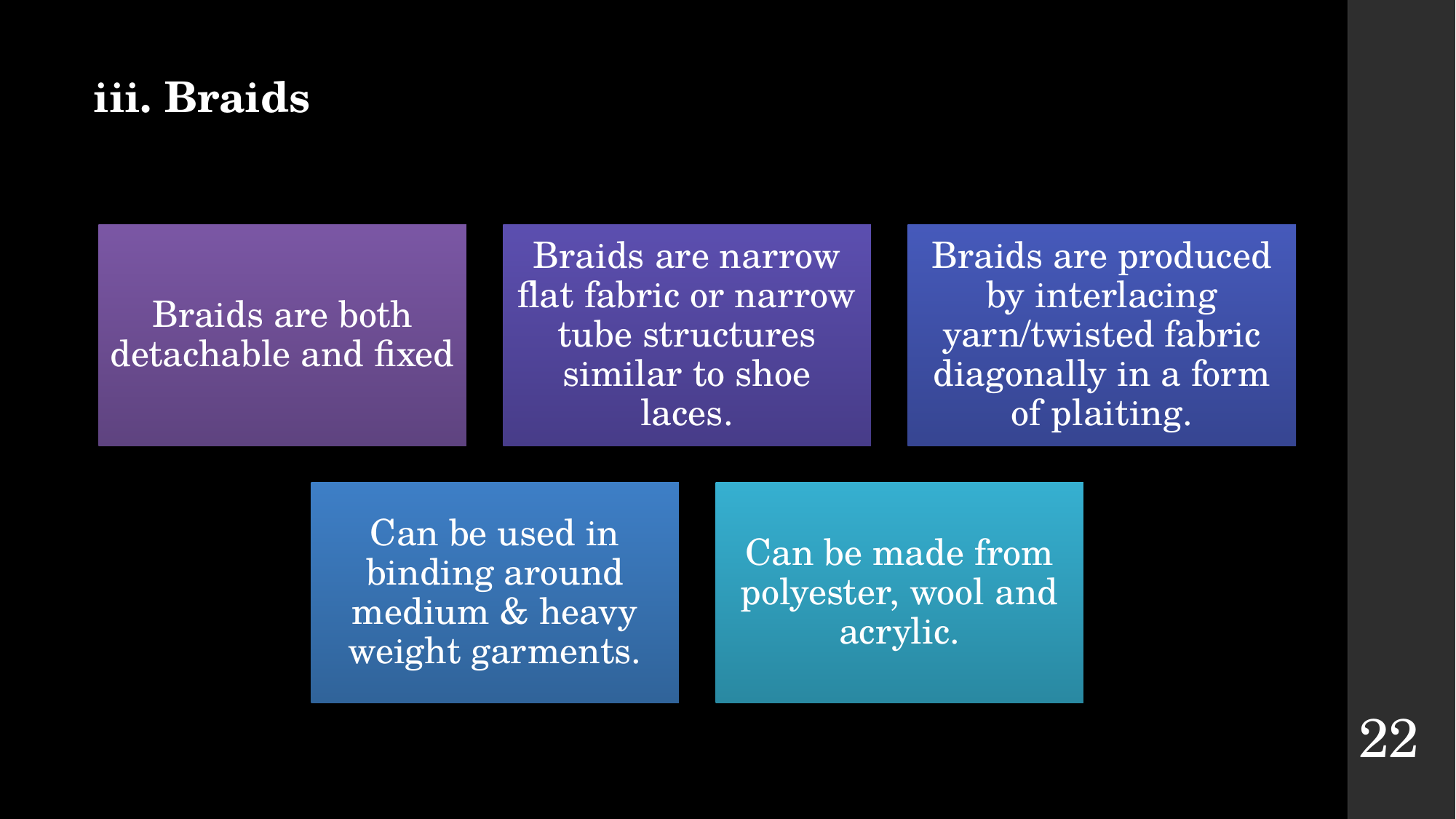

iii. Braids
Braids are both detachable and fixed
Braids are narrow flat fabric or narrow tube structures similar to shoe laces.
Braids are produced by interlacing yarn/twisted fabric diagonally in a form of plaiting.
Can be used in binding around medium & heavy weight garments.
Can be made from polyester, wool and acrylic.
22